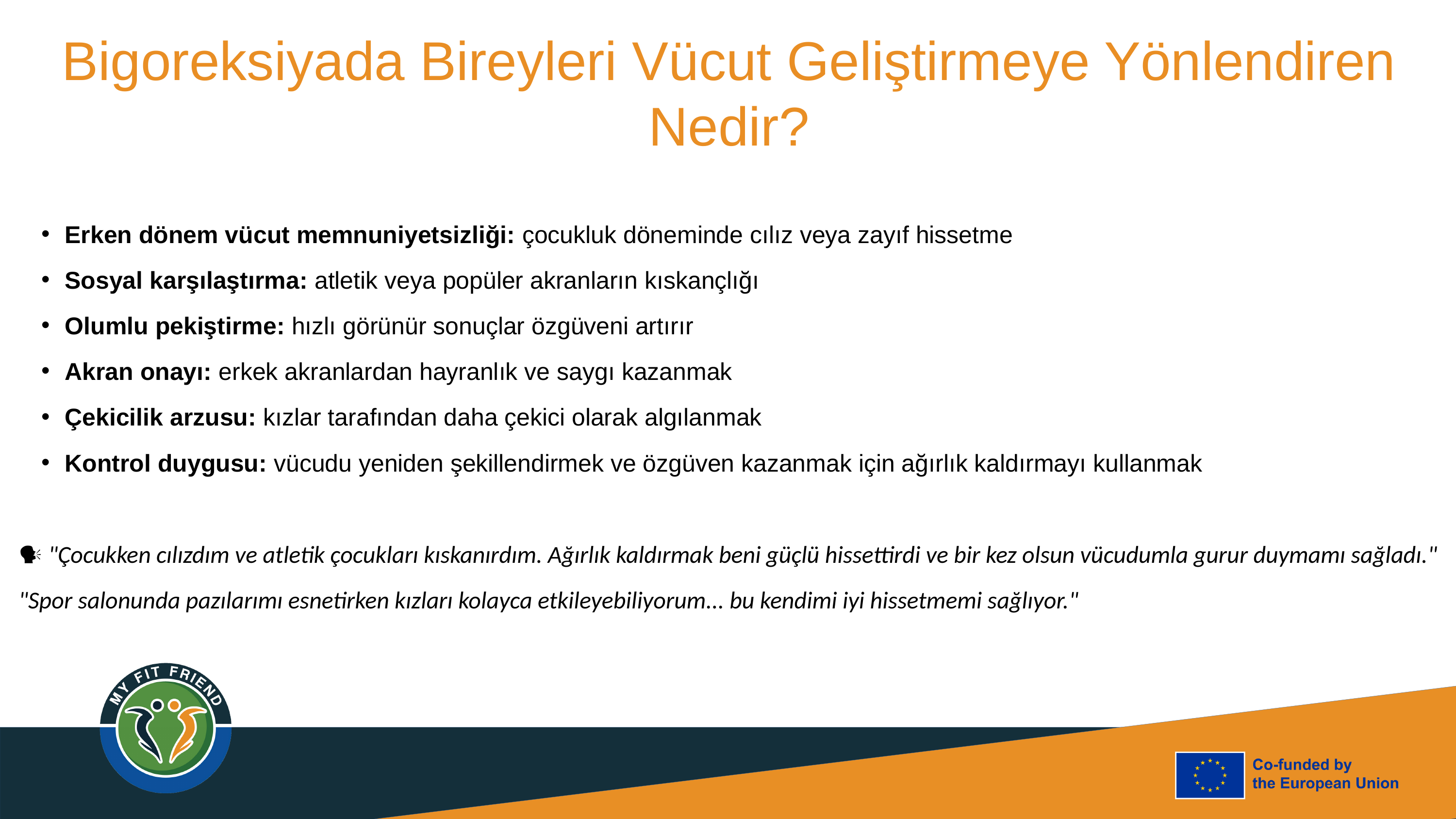

Bigoreksiyada Bireyleri Vücut Geliştirmeye Yönlendiren Nedir?

Erken dönem vücut memnuniyetsizliği: çocukluk döneminde cılız veya zayıf hissetme
Sosyal karşılaştırma: atletik veya popüler akranların kıskançlığı
Olumlu pekiştirme: hızlı görünür sonuçlar özgüveni artırır
Akran onayı: erkek akranlardan hayranlık ve saygı kazanmak
Çekicilik arzusu: kızlar tarafından daha çekici olarak algılanmak
Kontrol duygusu: vücudu yeniden şekillendirmek ve özgüven kazanmak için ağırlık kaldırmayı kullanmak

🗣 "Çocukken cılızdım ve atletik çocukları kıskanırdım. Ağırlık kaldırmak beni güçlü hissettirdi ve bir kez olsun vücudumla gurur duymamı sağladı."
"Spor salonunda pazılarımı esnetirken kızları kolayca etkileyebiliyorum... bu kendimi iyi hissetmemi sağlıyor."